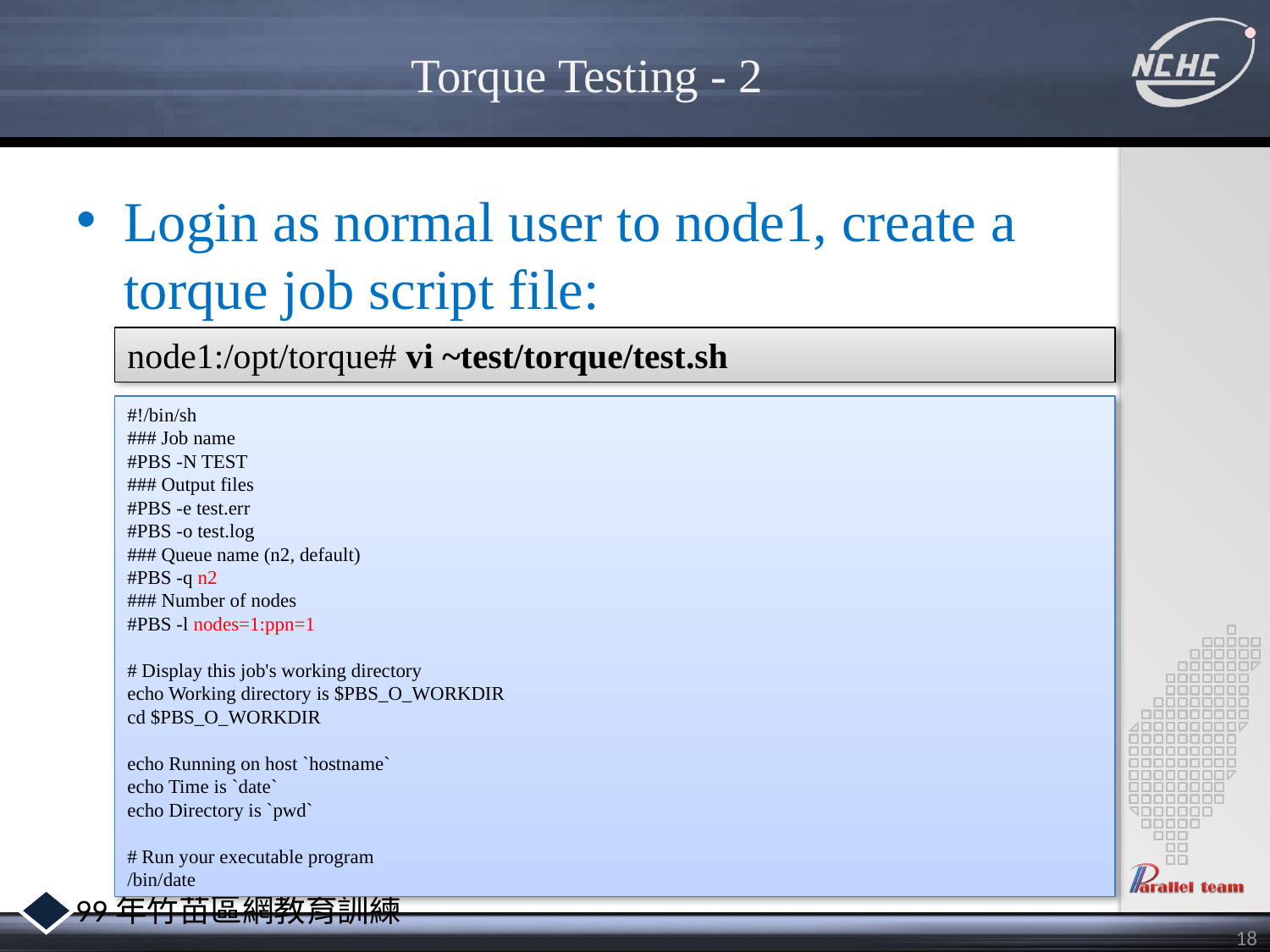

# Torque Testing - 2
Login as normal user to node1, create a torque job script file:

node1:/opt/torque# vi ~test/torque/test.sh
#!/bin/sh
### Job name
#PBS -N TEST
### Output files
#PBS -e test.err
#PBS -o test.log
### Queue name (n2, default)
#PBS -q n2
### Number of nodes
#PBS -l nodes=1:ppn=1

# Display this job's working directory
echo Working directory is $PBS_O_WORKDIR
cd $PBS_O_WORKDIR

echo Running on host `hostname`
echo Time is `date`
echo Directory is `pwd`

# Run your executable program
/bin/date
18